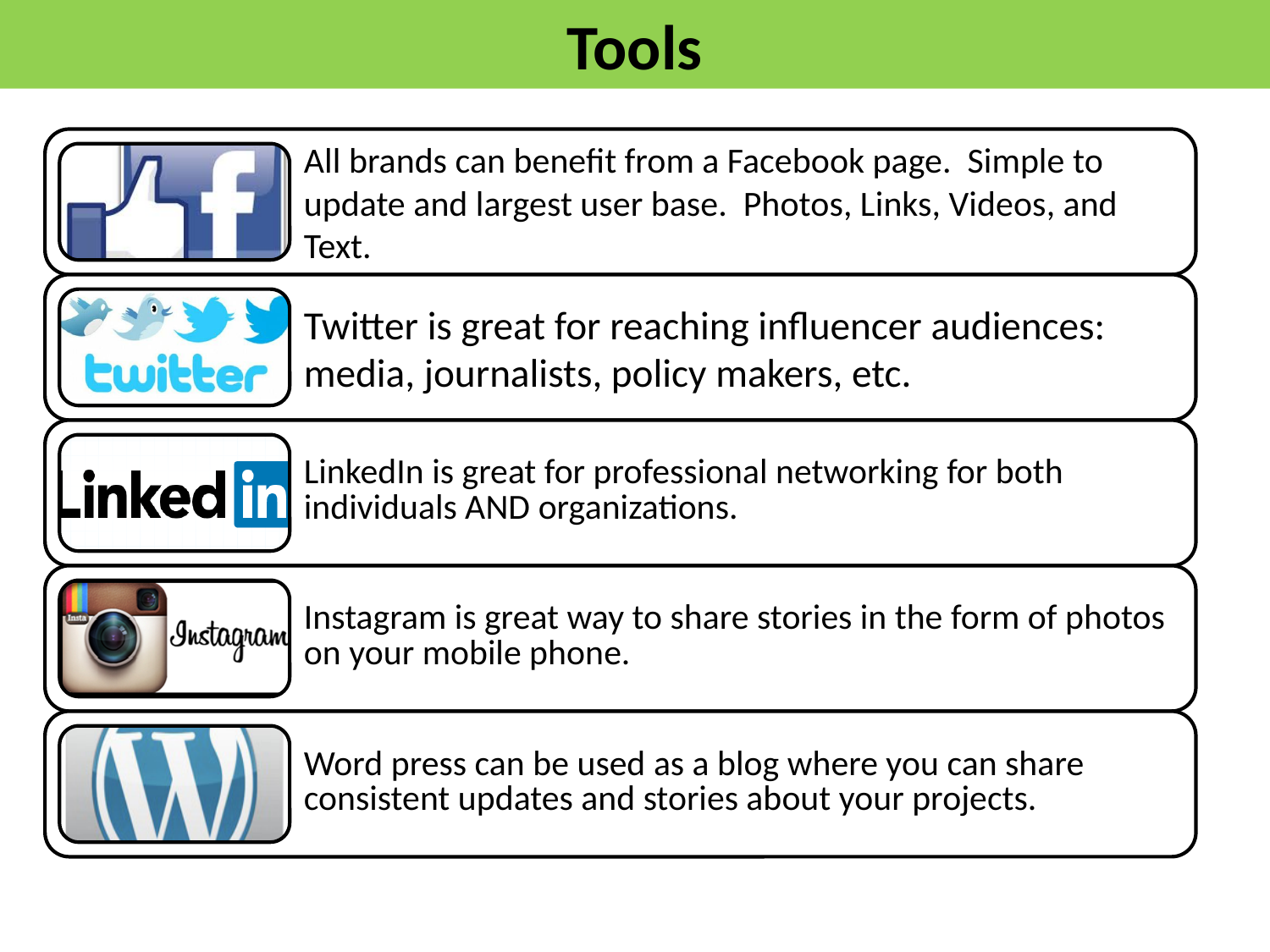

Tools
All brands can benefit from a Facebook page.  Simple to update and largest user base.  Photos, Links, Videos, and Text.
Twitter is great for reaching influencer audiences: media, journalists, policy makers, etc.
LinkedIn is great for professional networking for both individuals AND organizations.
Instagram is great way to share stories in the form of photos on your mobile phone.
Word press can be used as a blog where you can share consistent updates and stories about your projects.